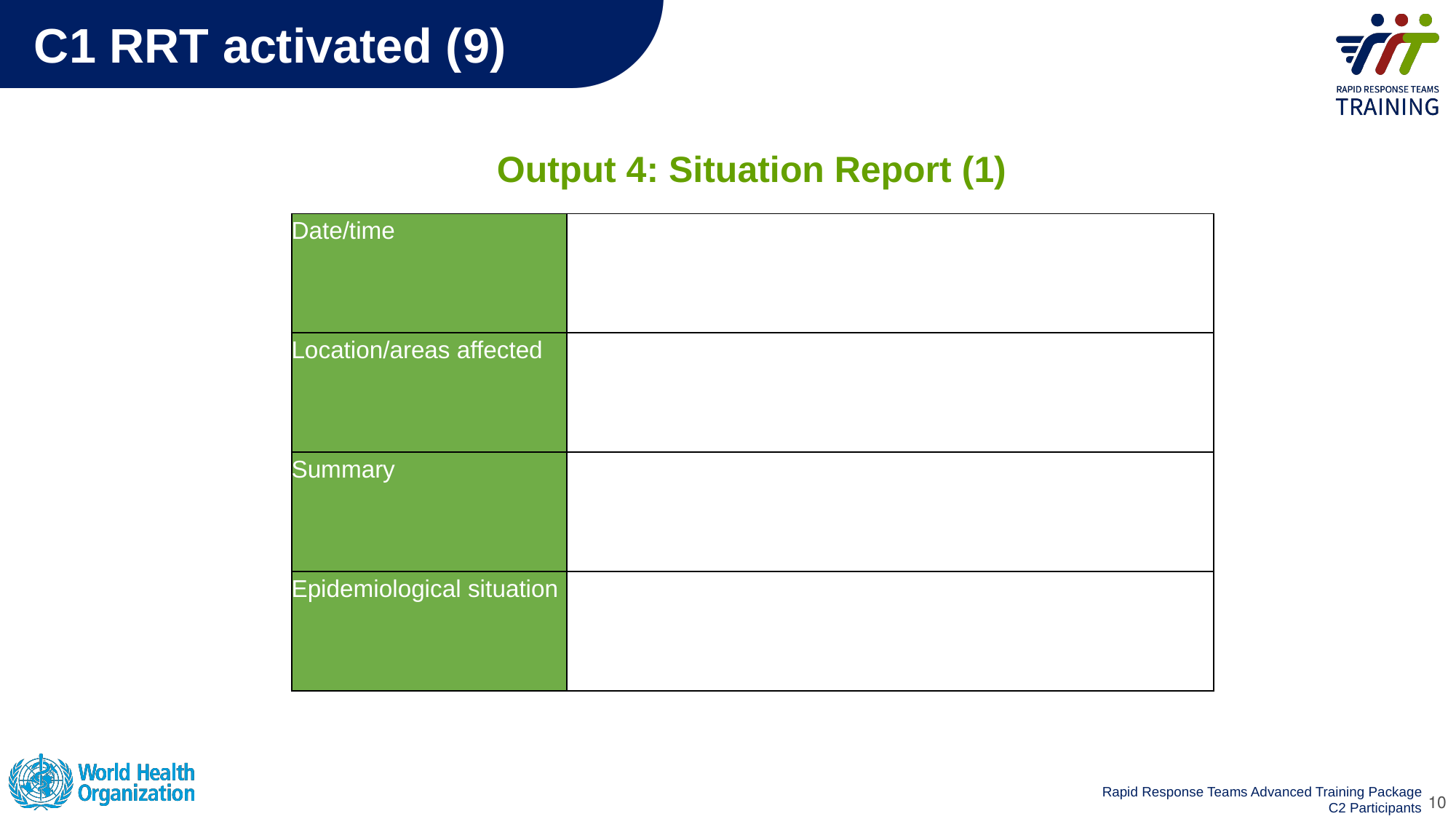

C1 RRT activated (9)
Output 4: Situation Report (1)
| Date/time |  |
| --- | --- |
| Location/areas affected |  |
| Summary |  |
| Epidemiological situation |  |